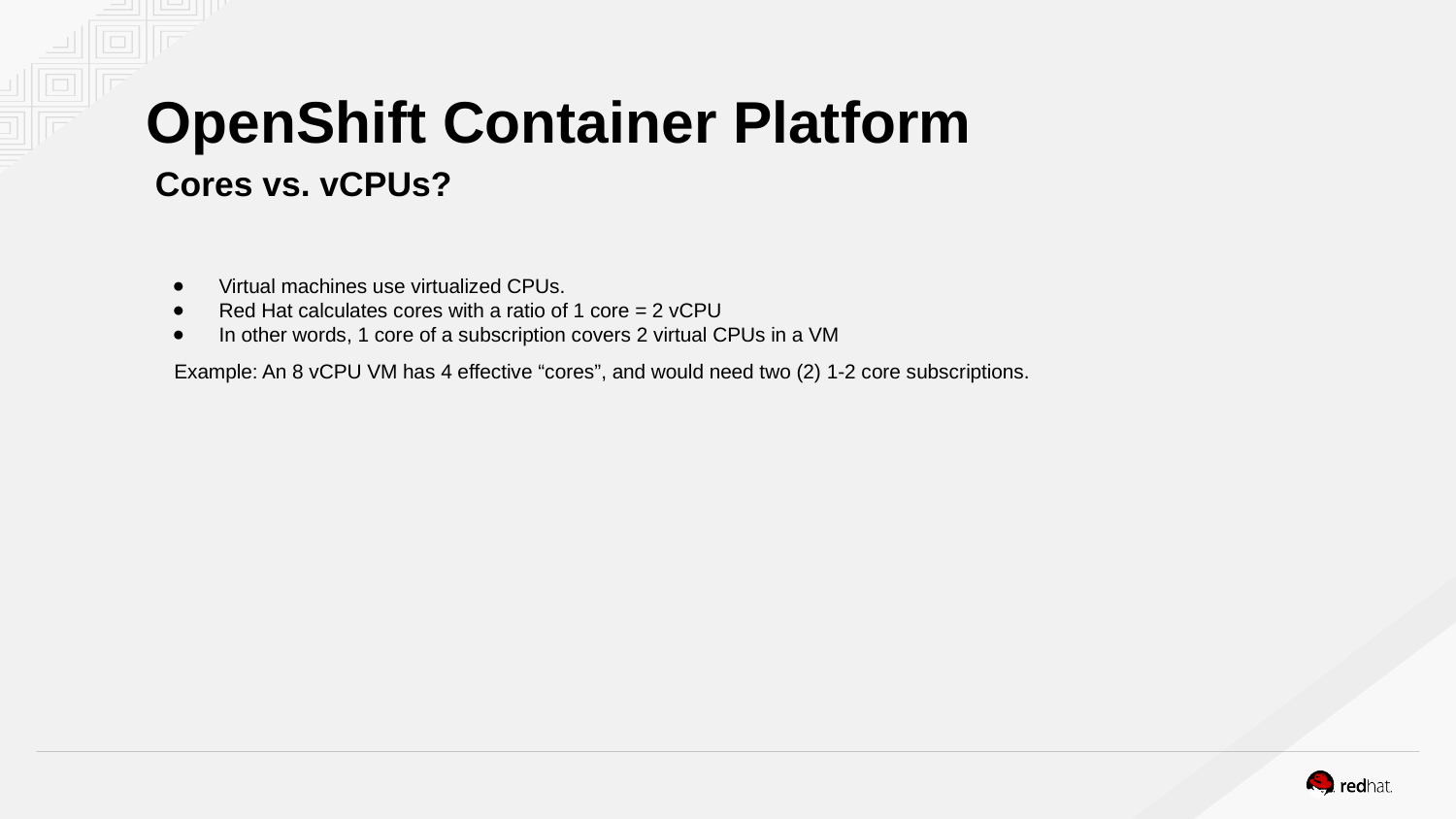

# OpenShift Container Platform
Cores vs. vCPUs?
Virtual machines use virtualized CPUs.
Red Hat calculates cores with a ratio of 1 core = 2 vCPU
In other words, 1 core of a subscription covers 2 virtual CPUs in a VM
     Example: An 8 vCPU VM has 4 effective “cores”, and would need two (2) 1-2 core subscriptions.